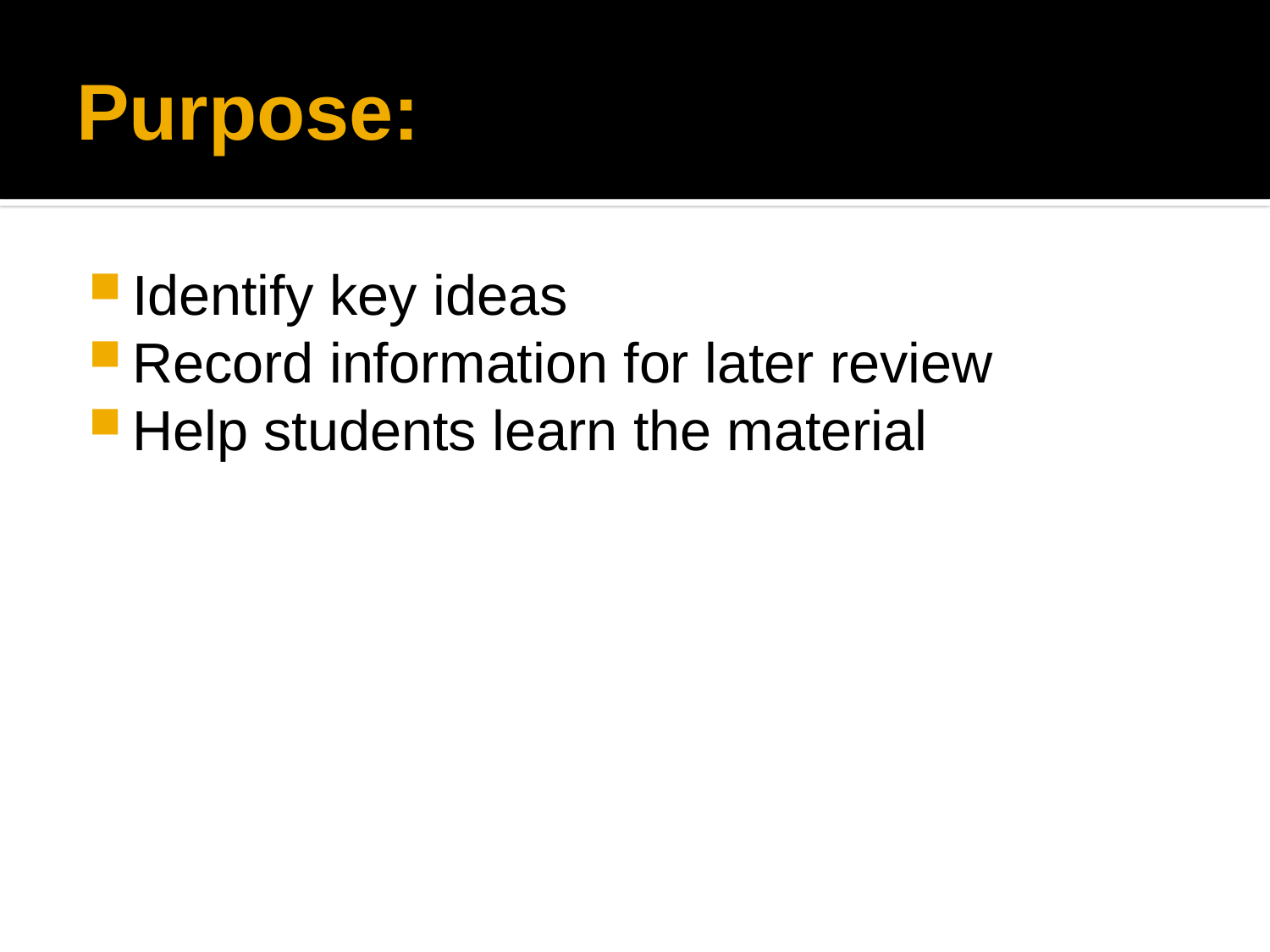

# Purpose:
Identify key ideas
Record information for later review
Help students learn the material